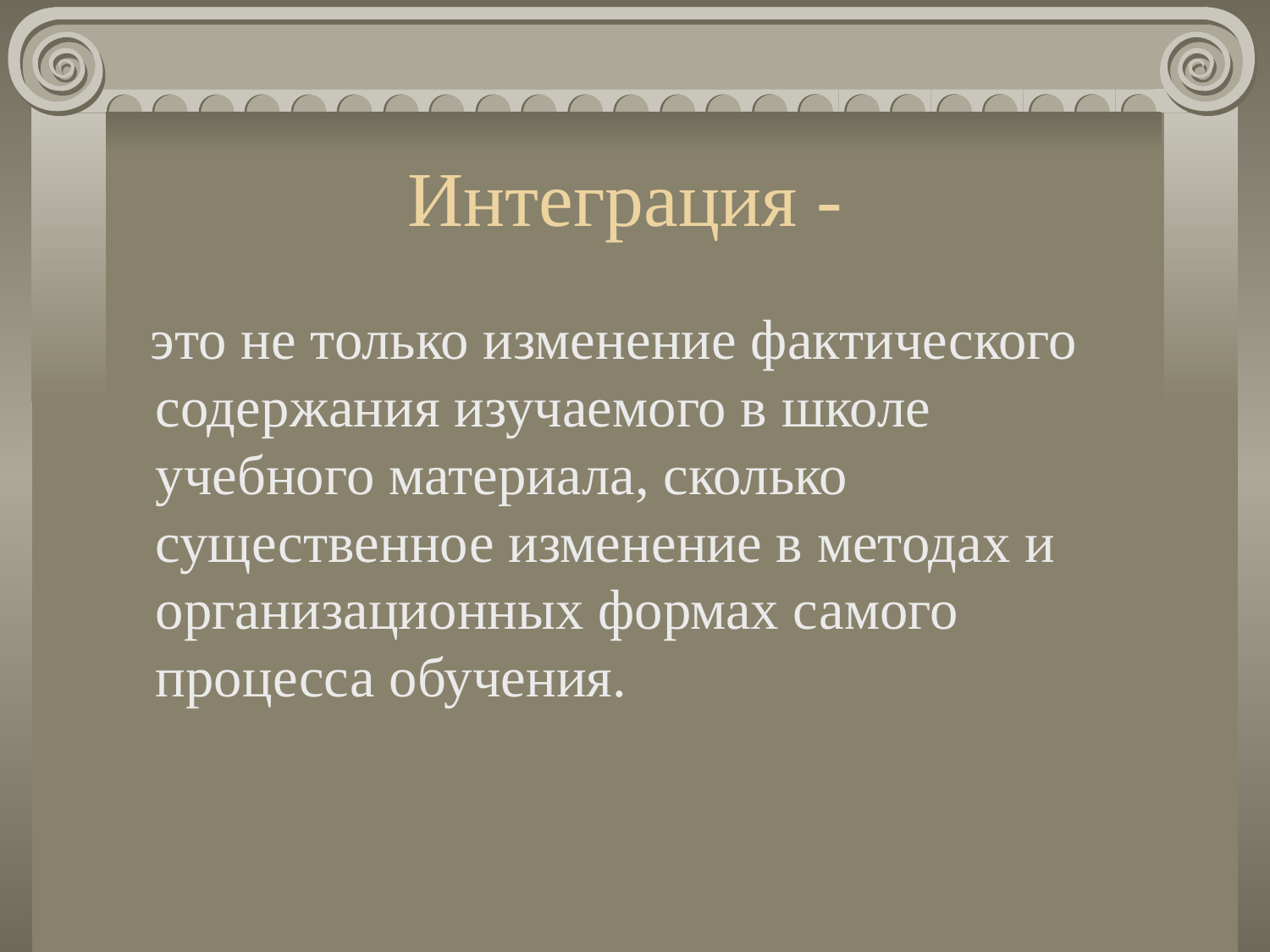

# Интеграция -
   это не только изменение фактического содержания изучаемого в школе учебного материала, сколько существенное изменение в методах и организационных формах самого процесса обучения.